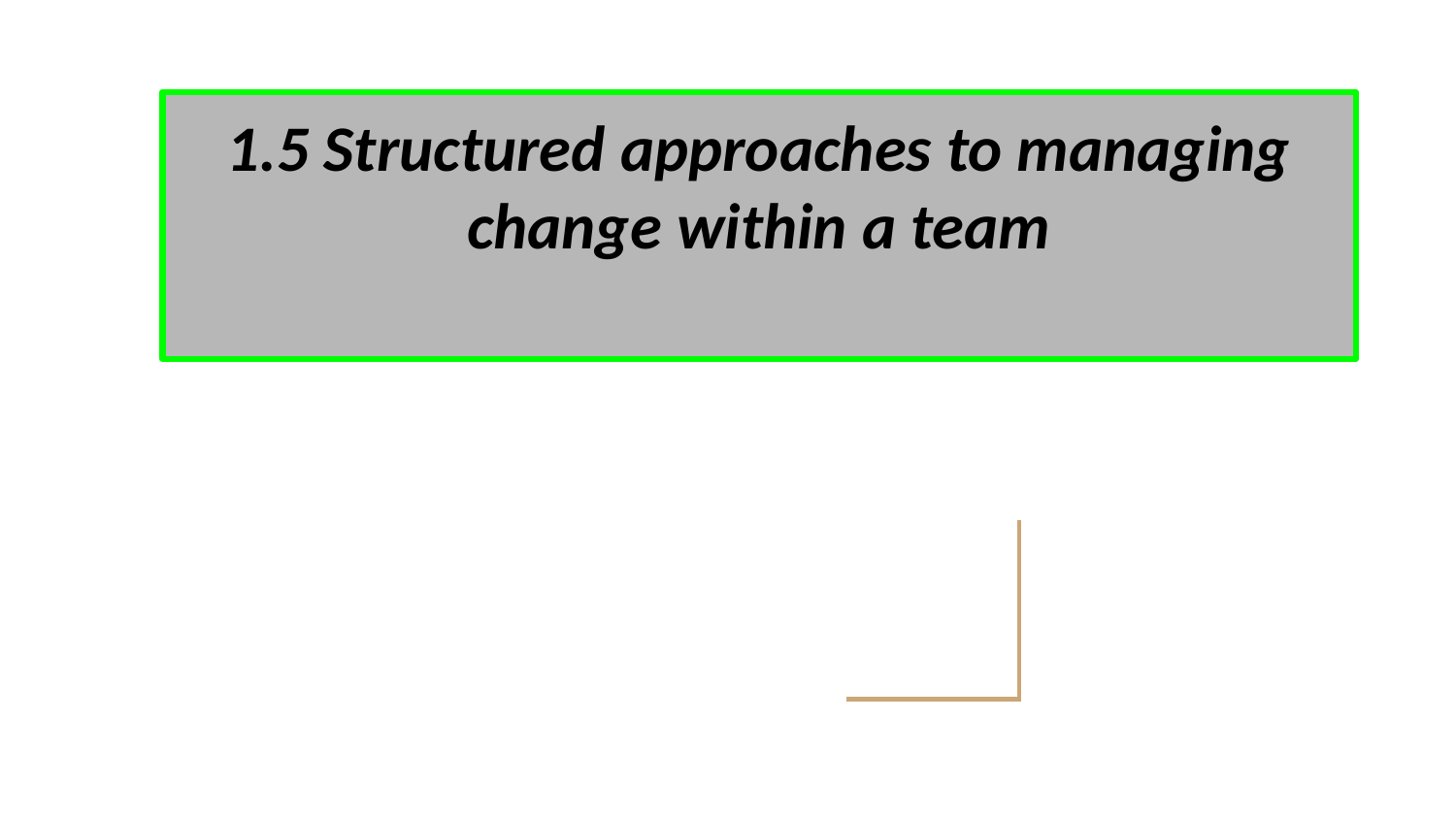

1.5 Structured approaches to managing change within a team